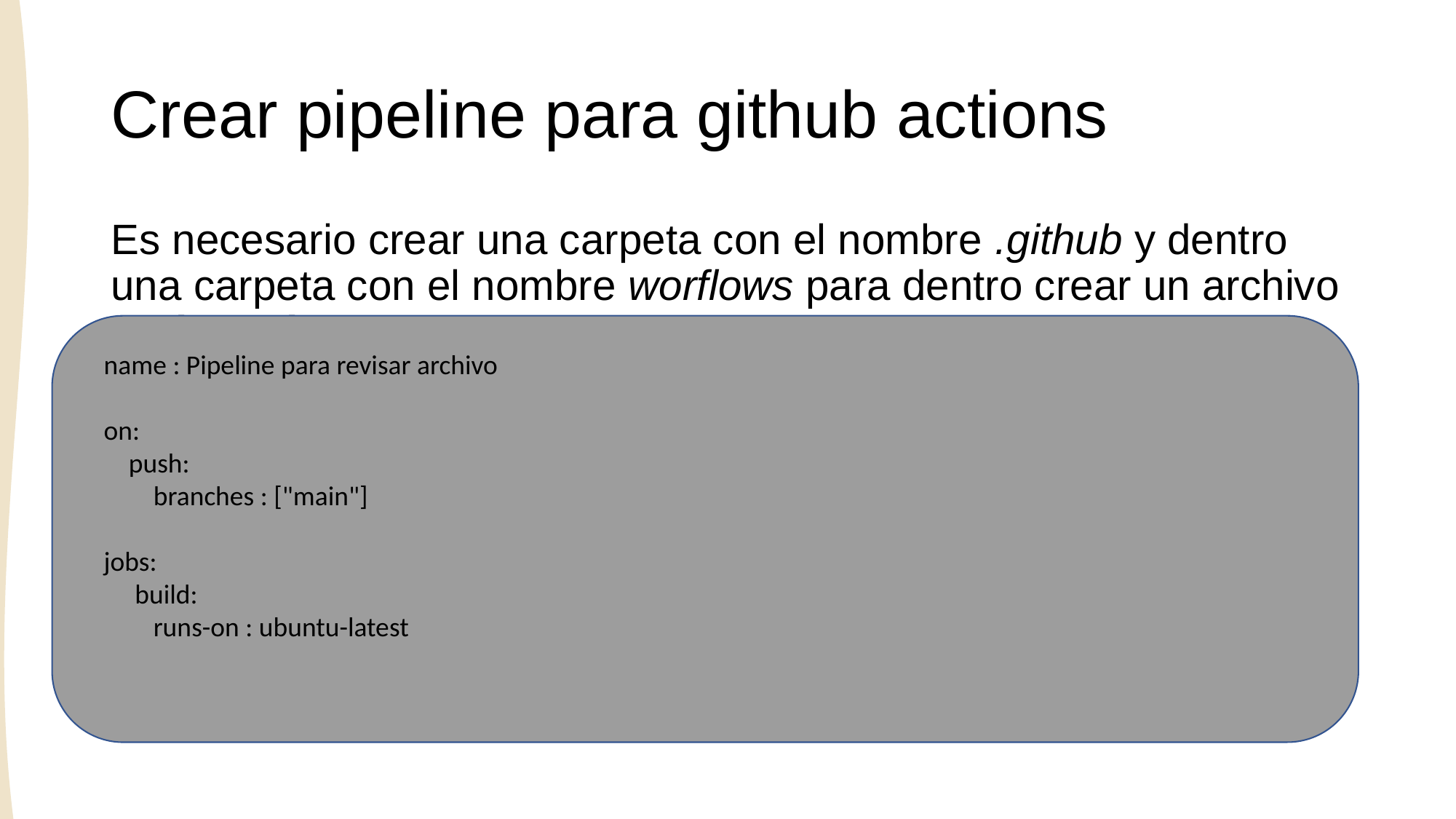

# Crear pipeline para github actions
Es necesario crear una carpeta con el nombre .github y dentro una carpeta con el nombre worflows para dentro crear un archivo main.yml

name : Pipeline para revisar archivo
on:
    push:
        branches : ["main"]
jobs:
     build:
        runs-on : ubuntu-latest